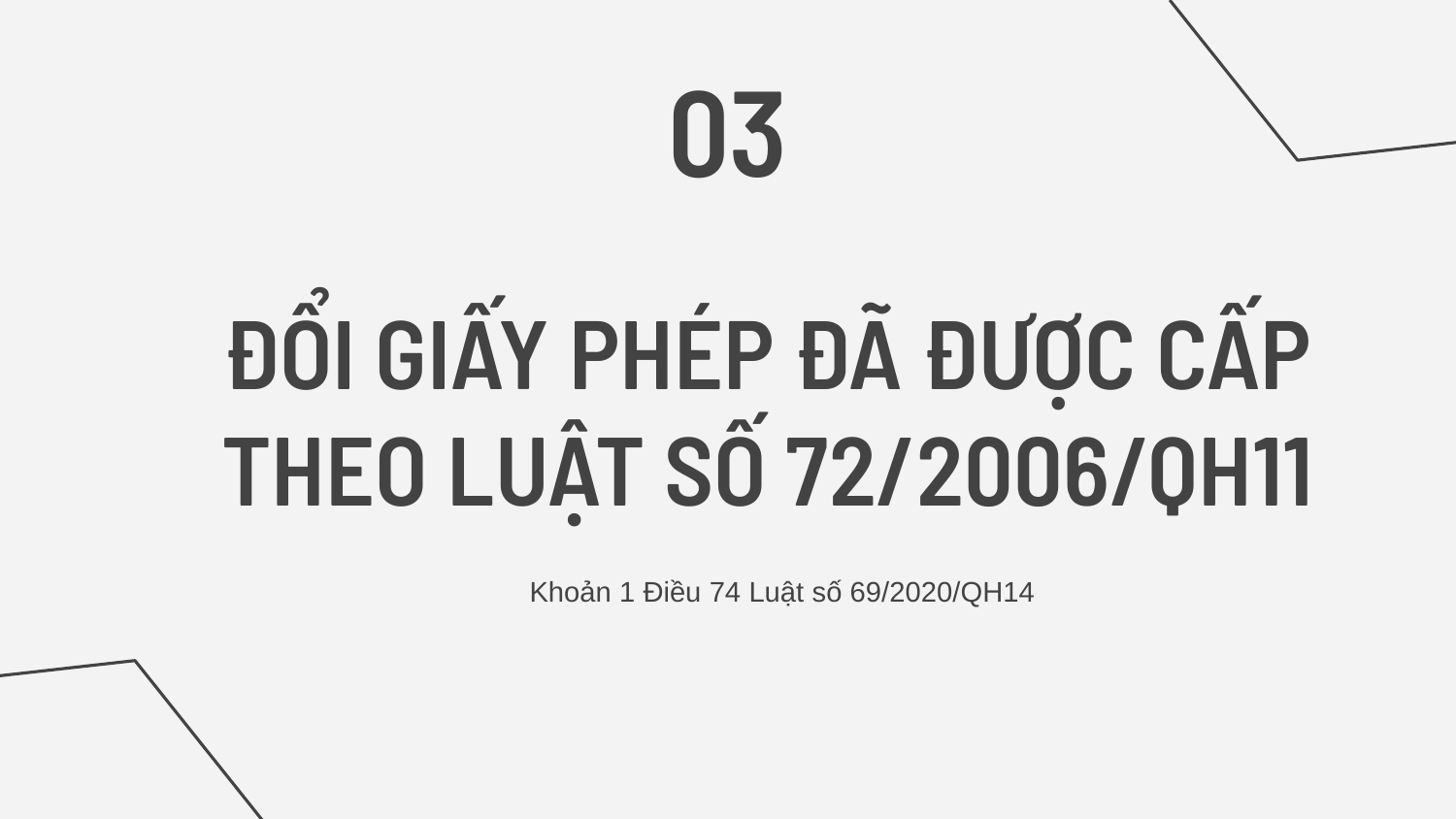

03
# ĐỔI GIẤY PHÉP ĐÃ ĐƯỢC CẤP THEO LUẬT SỐ 72/2006/QH11
Khoản 1 Điều 74 Luật số 69/2020/QH14